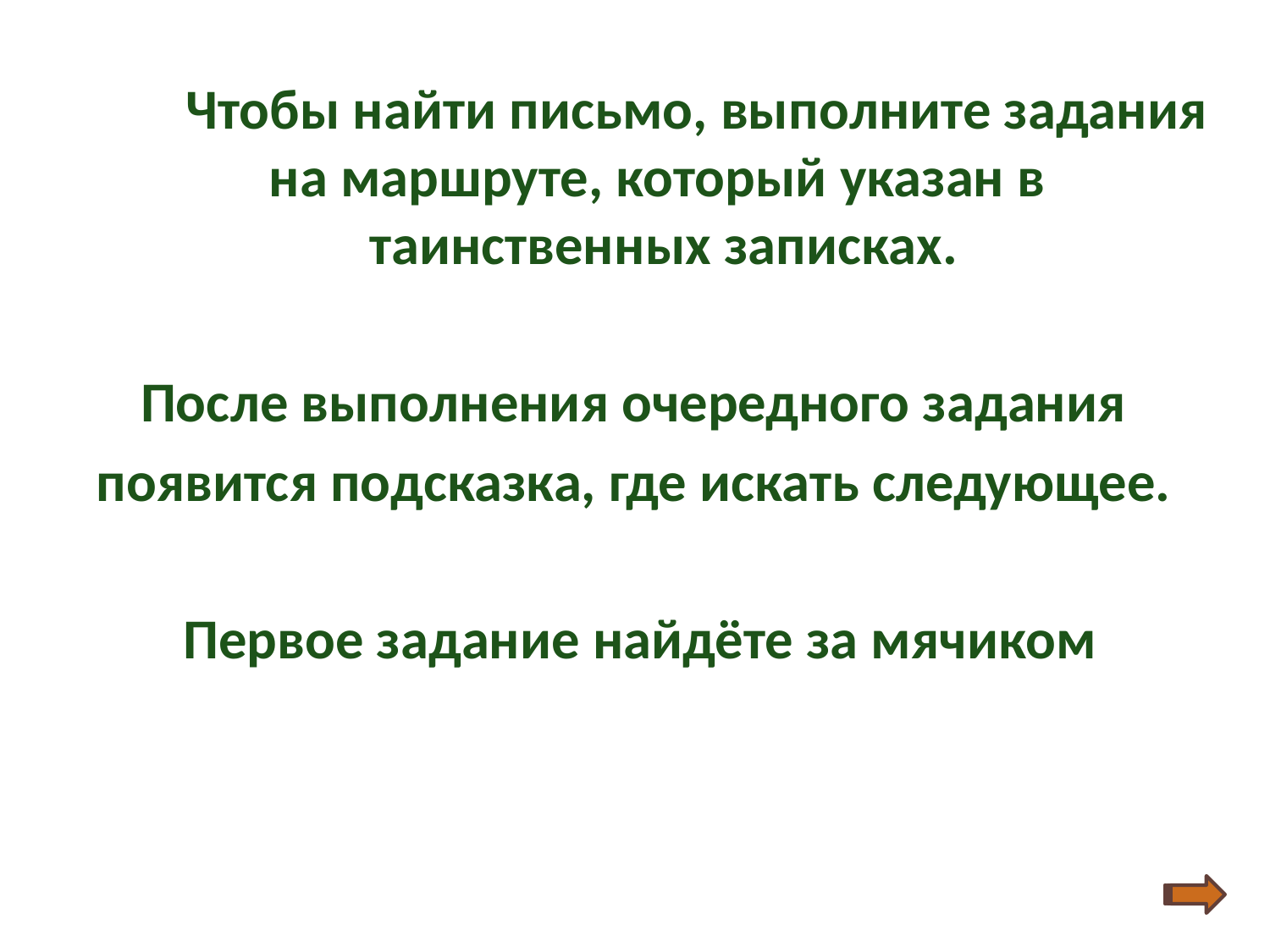

Чтобы найти письмо, выполните задания на маршруте, который указан в  таинственных записках.

После выполнения очередного задания
появится подсказка, где искать следующее.

Первое задание найдёте за мячиком